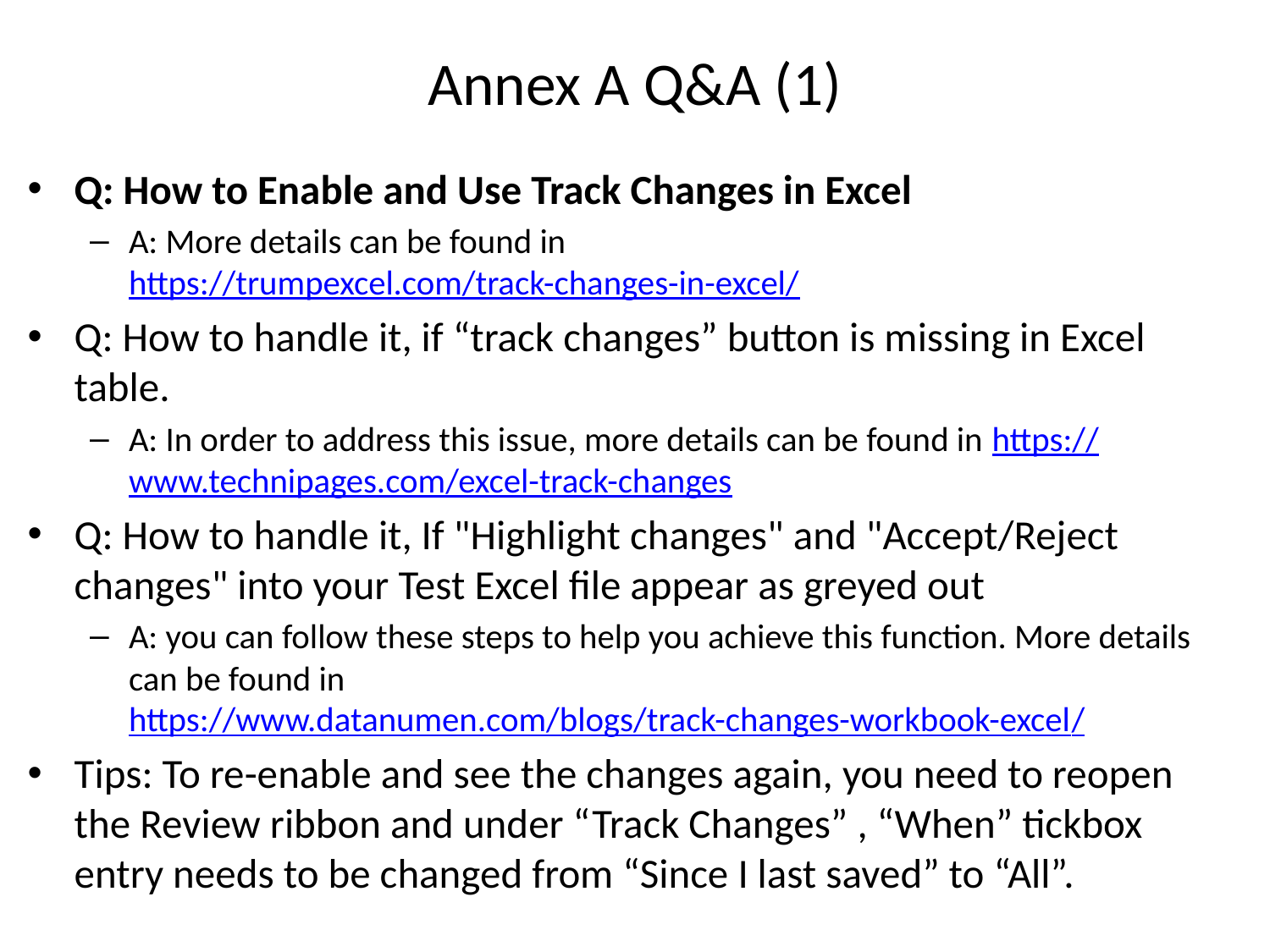

# Annex A Q&A (1)
Q: How to Enable and Use Track Changes in Excel
A: More details can be found in https://trumpexcel.com/track-changes-in-excel/
Q: How to handle it, if “track changes” button is missing in Excel table.
A: In order to address this issue, more details can be found in https://www.technipages.com/excel-track-changes
Q: How to handle it, If "Highlight changes" and "Accept/Reject changes" into your Test Excel file appear as greyed out
A: you can follow these steps to help you achieve this function. More details can be found in https://www.datanumen.com/blogs/track-changes-workbook-excel/
Tips: To re-enable and see the changes again, you need to reopen the Review ribbon and under “Track Changes” , “When” tickbox entry needs to be changed from “Since I last saved” to “All”.